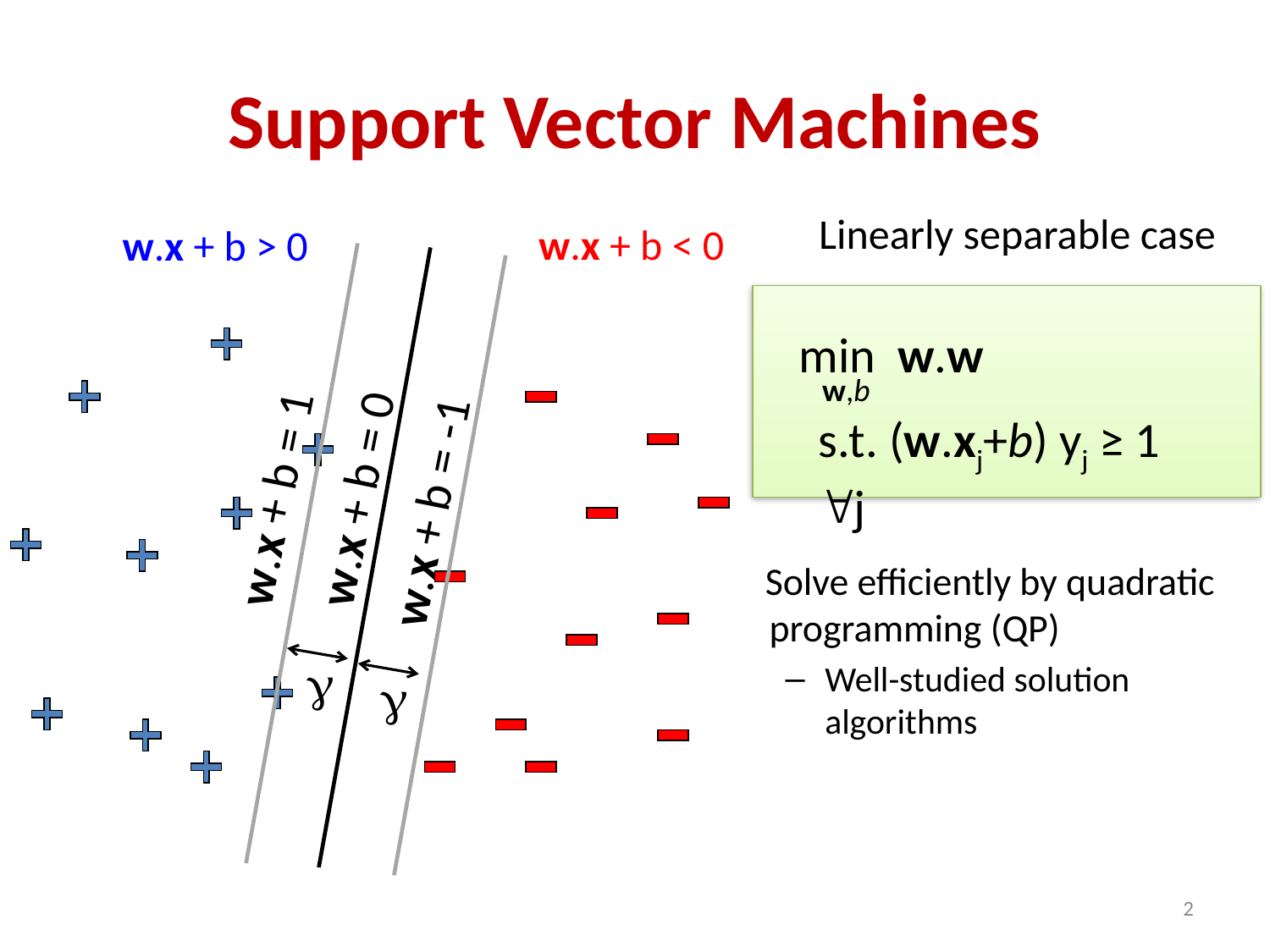

# Support Vector Machines
Linearly separable case
w.x + b < 0
w.x + b > 0

γ
γ

   min  w.w

w,b
s.t. (w.xj+b) yj ≥ 1  ∀j
w.x + b = 1
w.x + b = -1
w.x + b = 0
     Solve efficiently by quadratic programming (QP)
Well-studied solution algorithms

2